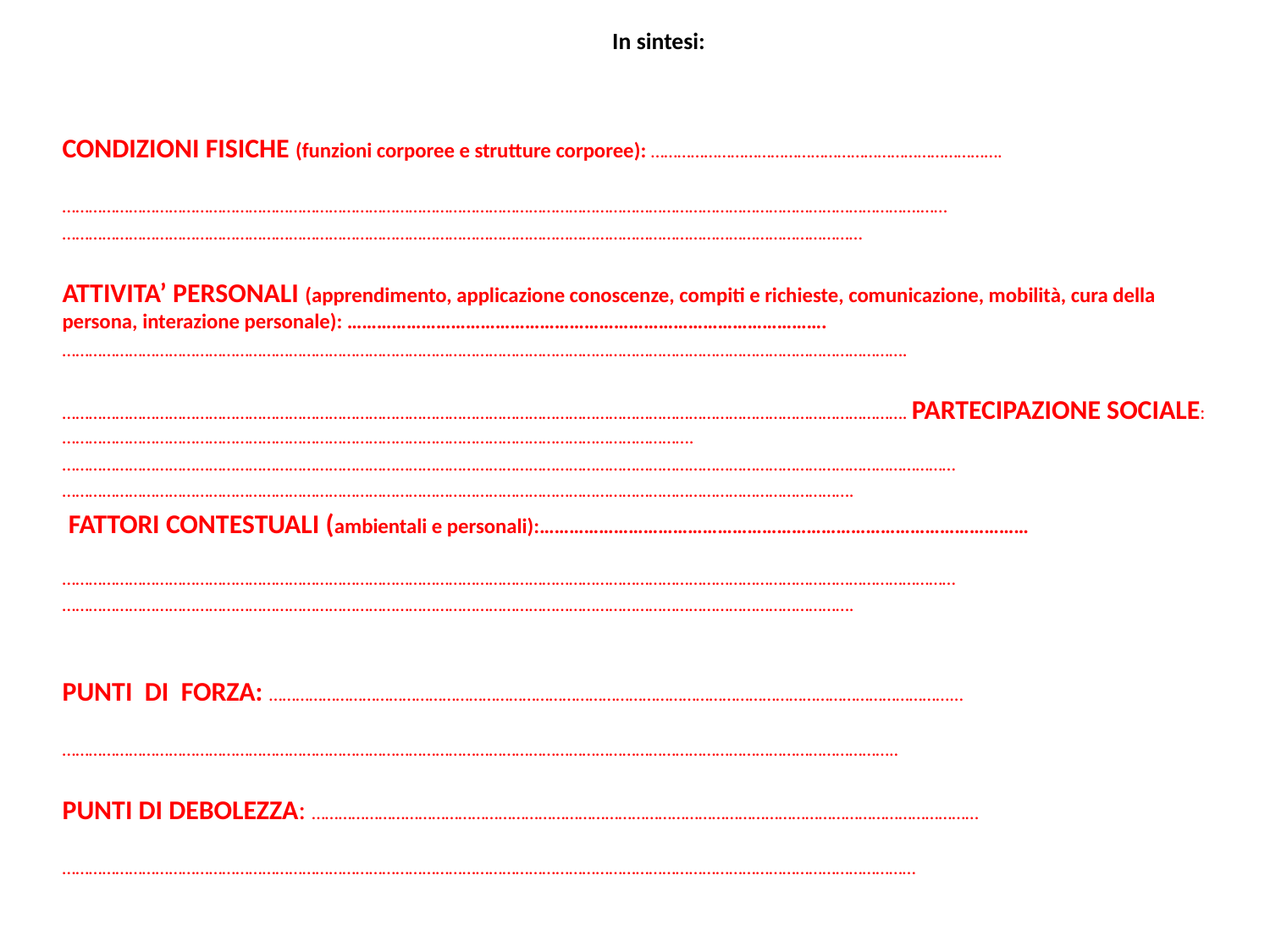

# In sintesi:

CONDIZIONI FISICHE (funzioni corporee e strutture corporee): …………………………………………………………………….

………………………………………………………………………………………………………………………………………………………………………….……
………………………………………………………………………………………………………………………………………………………………

ATTIVITA’ PERSONALI (apprendimento, applicazione conoscenze, compiti e richieste, comunicazione, mobilità, cura della persona, interazione personale): …………………………………………………………………………………….
……………………………………………………………………………………………………………………………………………………………………….

………………………………………………………………………………………………………………………………………………………………………. PARTECIPAZIONE SOCIALE:…………………………………………………………………………………………………………………………….
…………………………………………………………………………………………………………………………………………………………………………………
…………………………………………………………………………………………………………………………………………………………….
 FATTORI CONTESTUALI (ambientali e personali):………………………………………………………………………………………
…………………………………………………………………………………………………………………………………………………………………………………
…………………………………………………………………………………………………………………………………………………………….

PUNTI  DI  FORZA: ………………………………………………………………………………………………………………………………………...

……………………………………………………………………………………………………………………………………………………………………..

PUNTI DI DEBOLEZZA: ……………………………………………………………………………………………………………………………………

…………………………………………………………………………………………………………………………………………………………………………